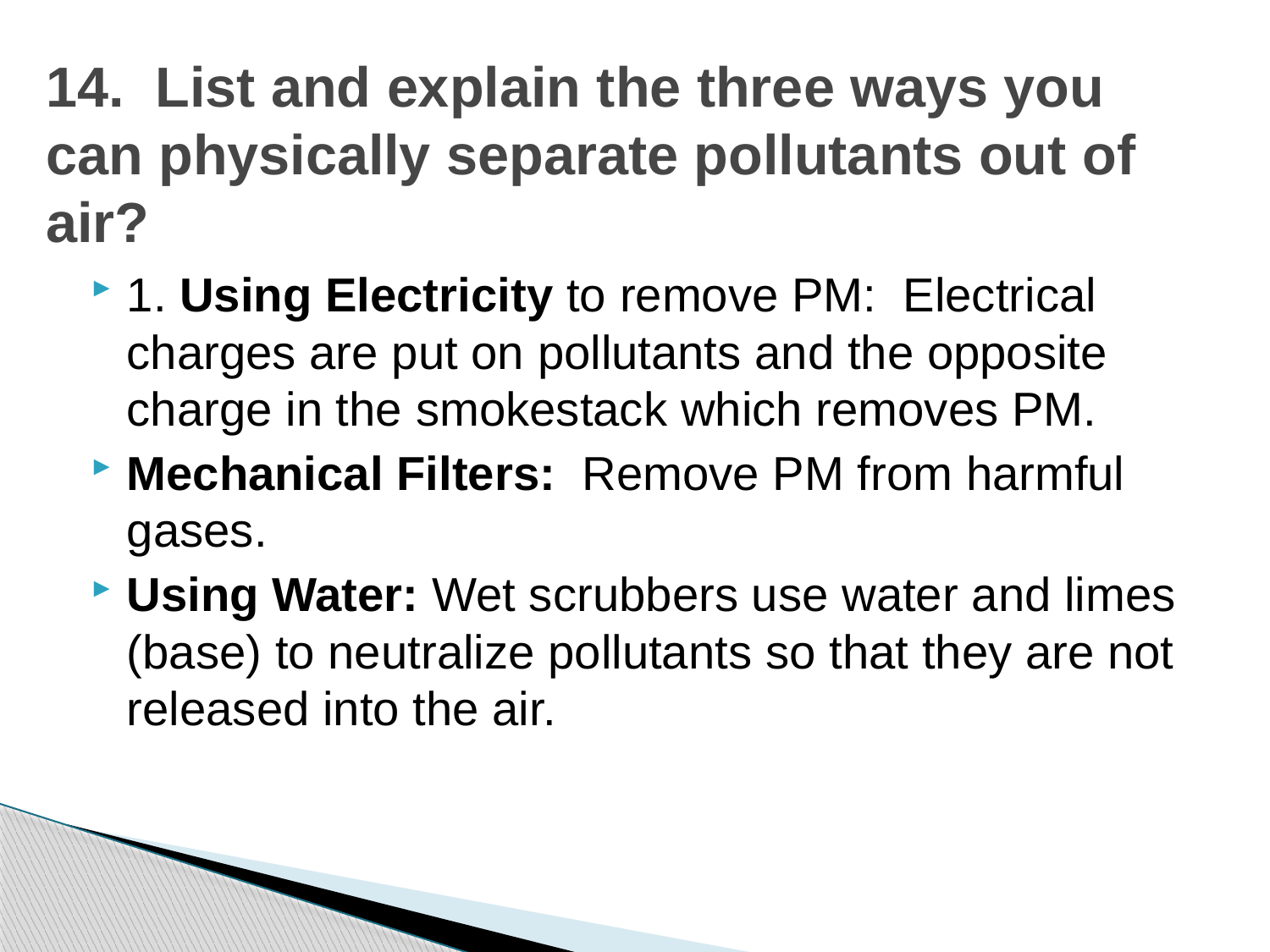

# 14.  List and explain the three ways you can physically separate pollutants out of air?
1. Using Electricity to remove PM:  Electrical charges are put on pollutants and the opposite charge in the smokestack which removes PM.
Mechanical Filters:  Remove PM from harmful gases.
Using Water: Wet scrubbers use water and limes (base) to neutralize pollutants so that they are not released into the air.